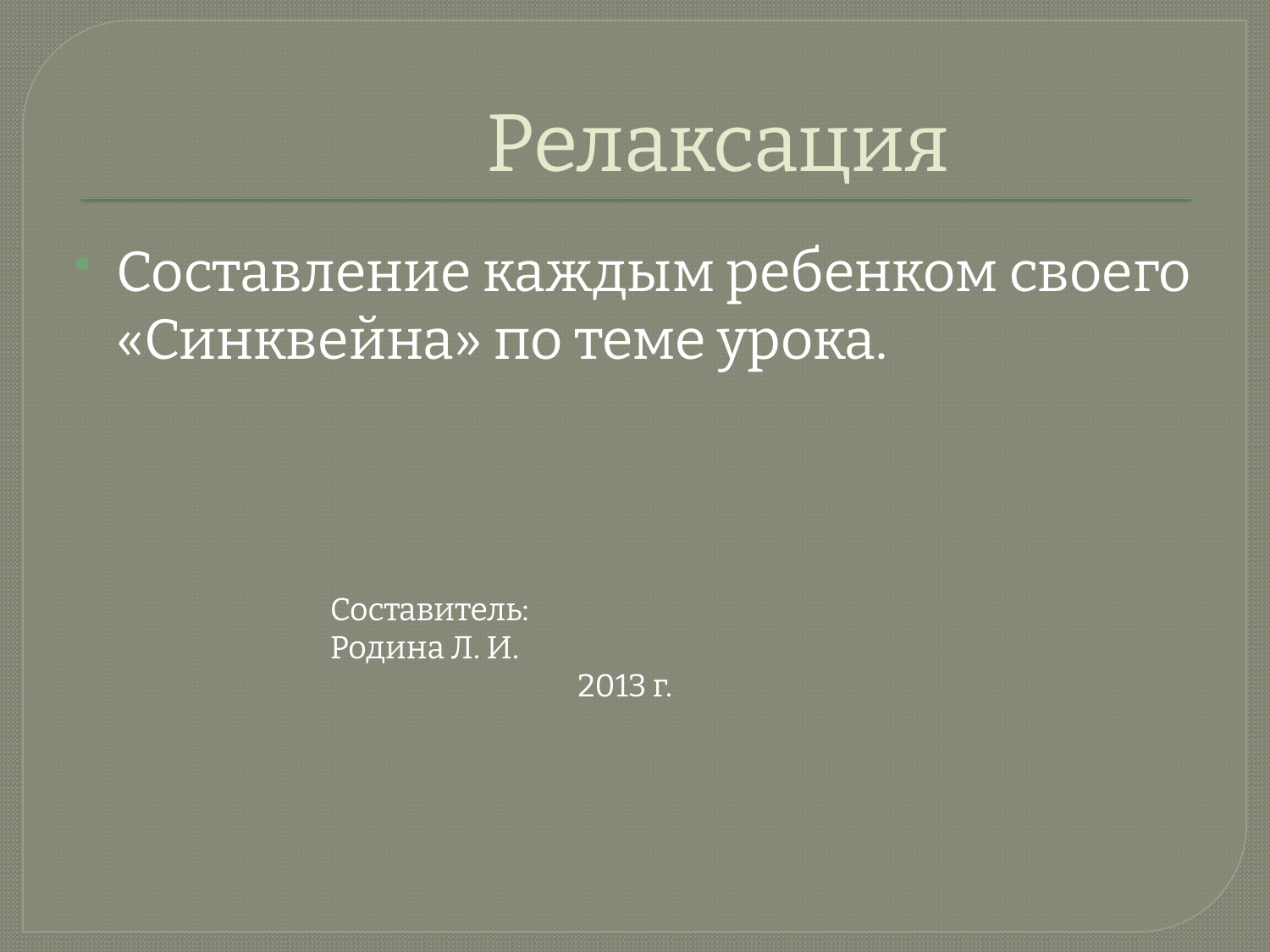

# Релаксация
Составление каждым ребенком своего «Синквейна» по теме урока.

Составитель:
Родина Л. И.
                                       2013 г.